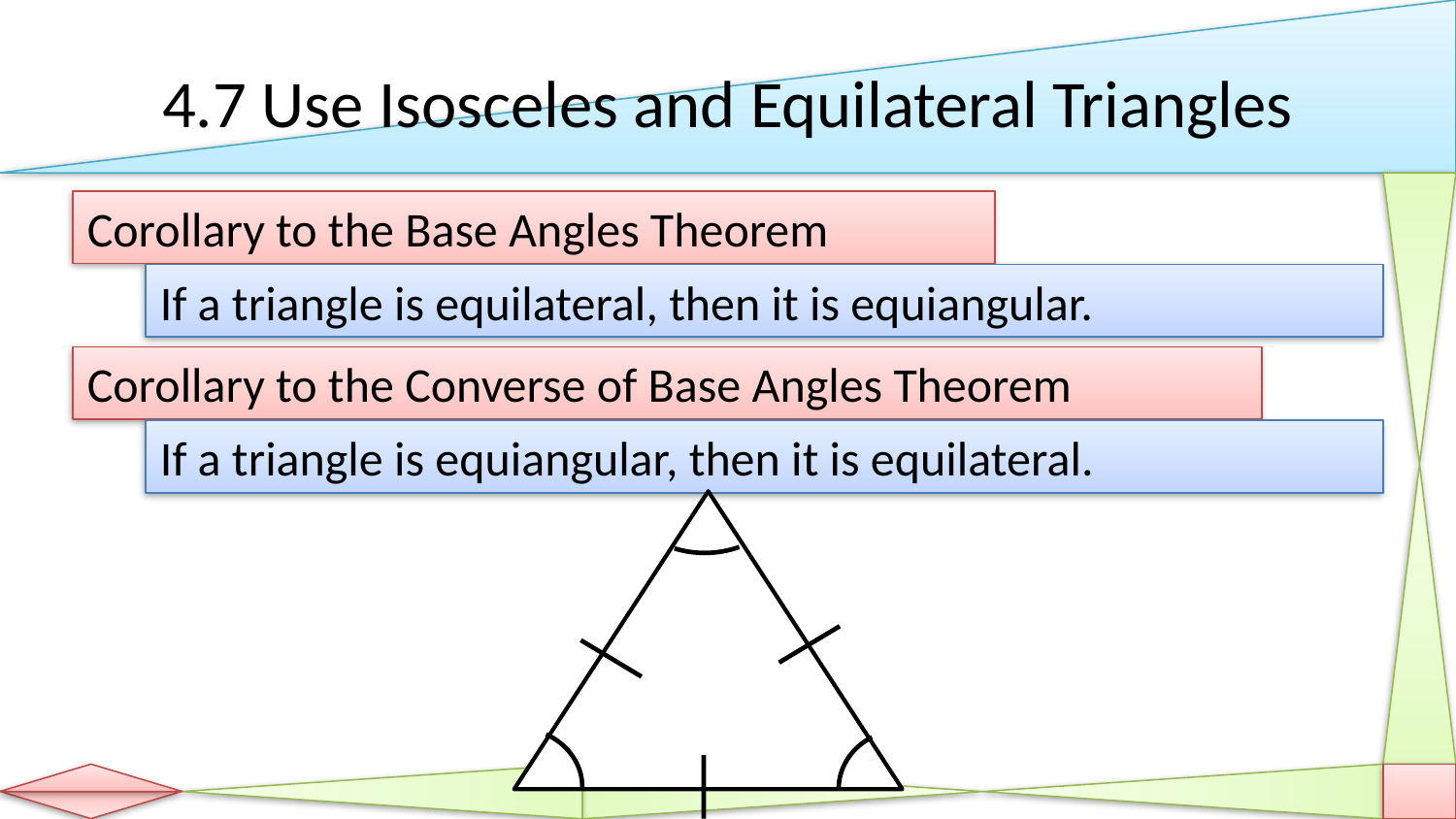

# 4.7 Use Isosceles and Equilateral Triangles
Corollary to the Base Angles Theorem
If a triangle is equilateral, then it is equiangular.
Corollary to the Converse of Base Angles Theorem
If a triangle is equiangular, then it is equilateral.